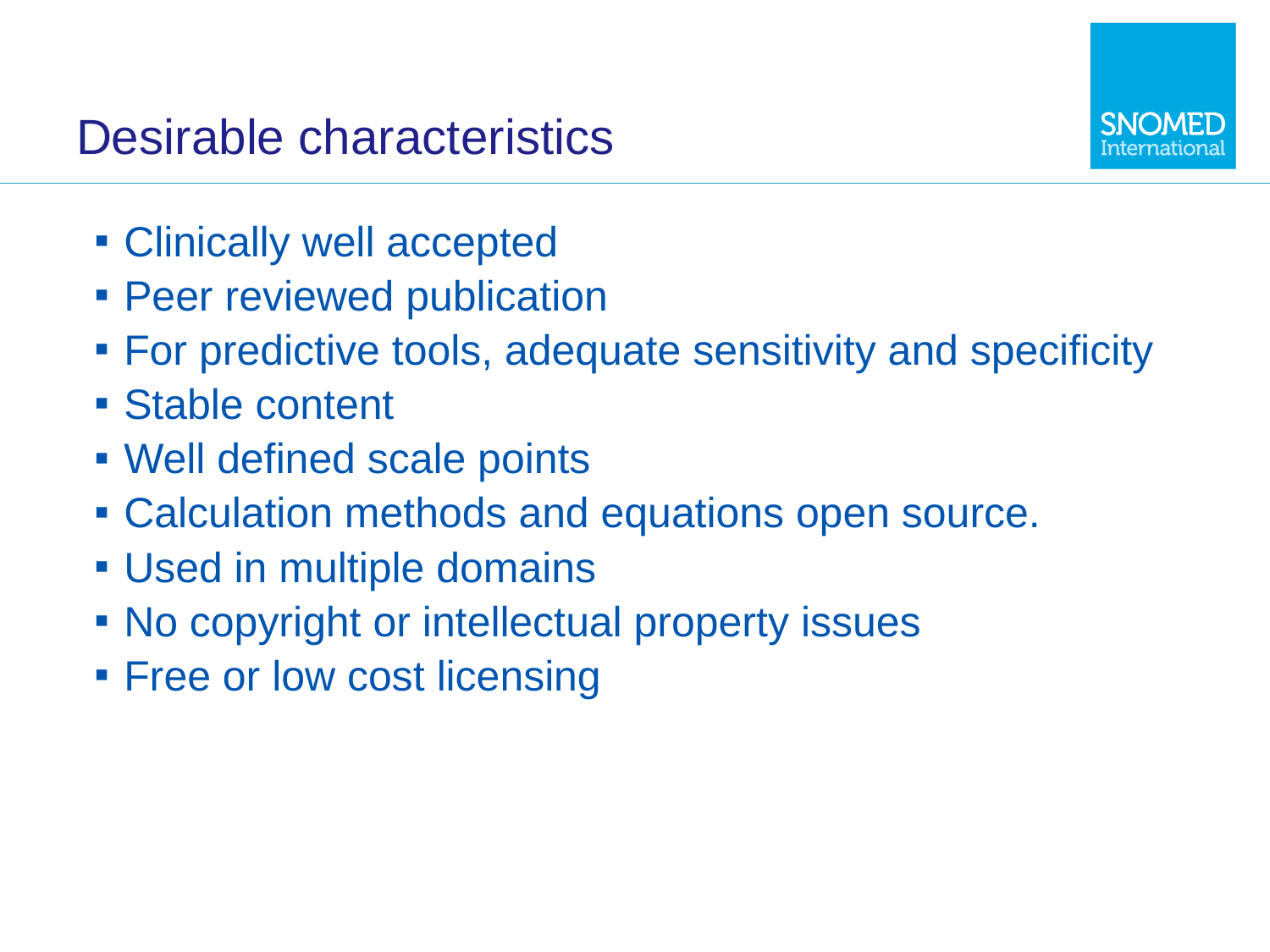

# Desirable characteristics
Clinically well accepted
Peer reviewed publication
For predictive tools, adequate sensitivity and specificity
Stable content
Well defined scale points
Calculation methods and equations open source.
Used in multiple domains
No copyright or intellectual property issues
Free or low cost licensing